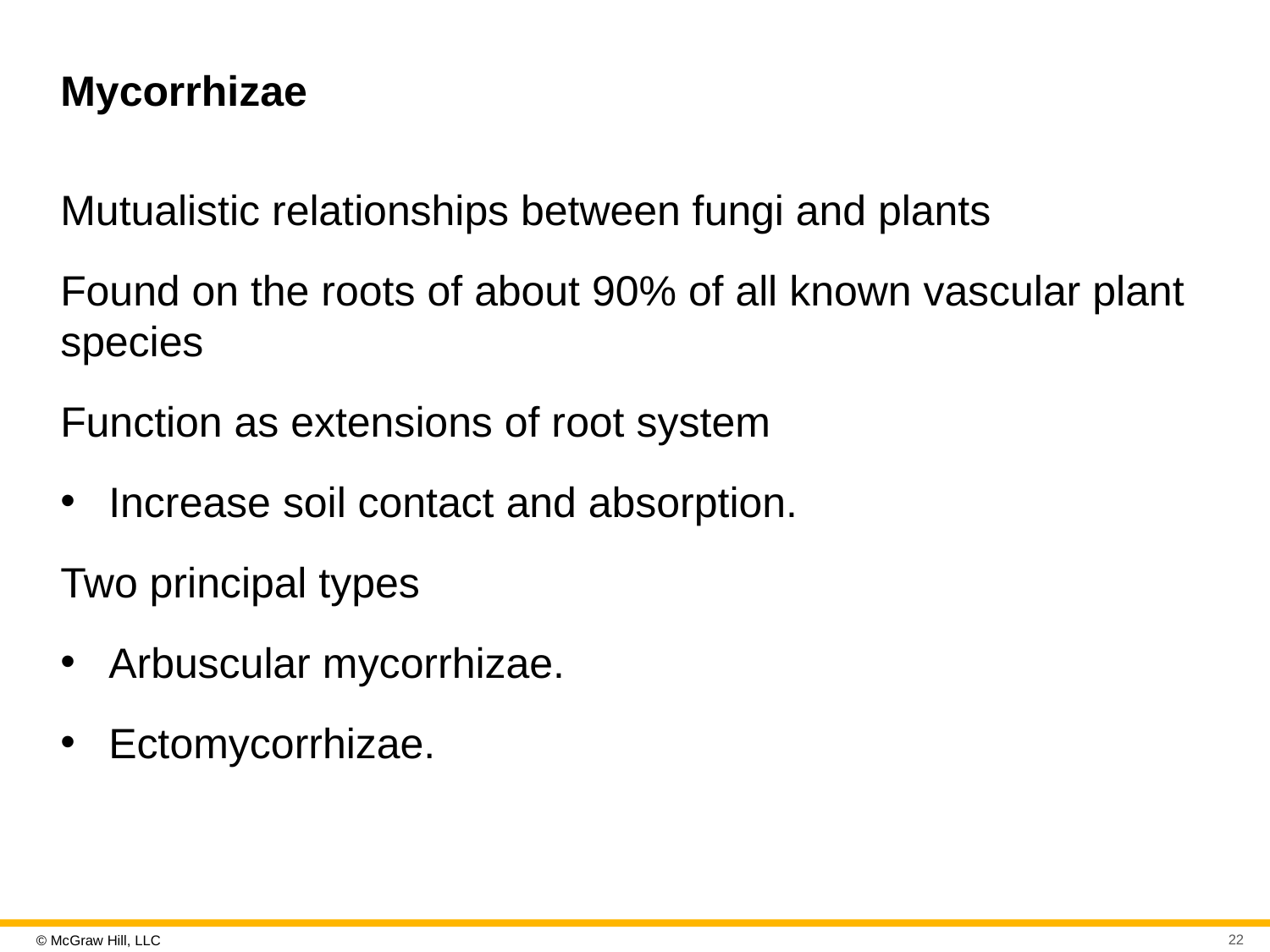

# Mycorrhizae
Mutualistic relationships between fungi and plants
Found on the roots of about 90% of all known vascular plant species
Function as extensions of root system
Increase soil contact and absorption.
Two principal types
Arbuscular mycorrhizae.
Ectomycorrhizae.
22